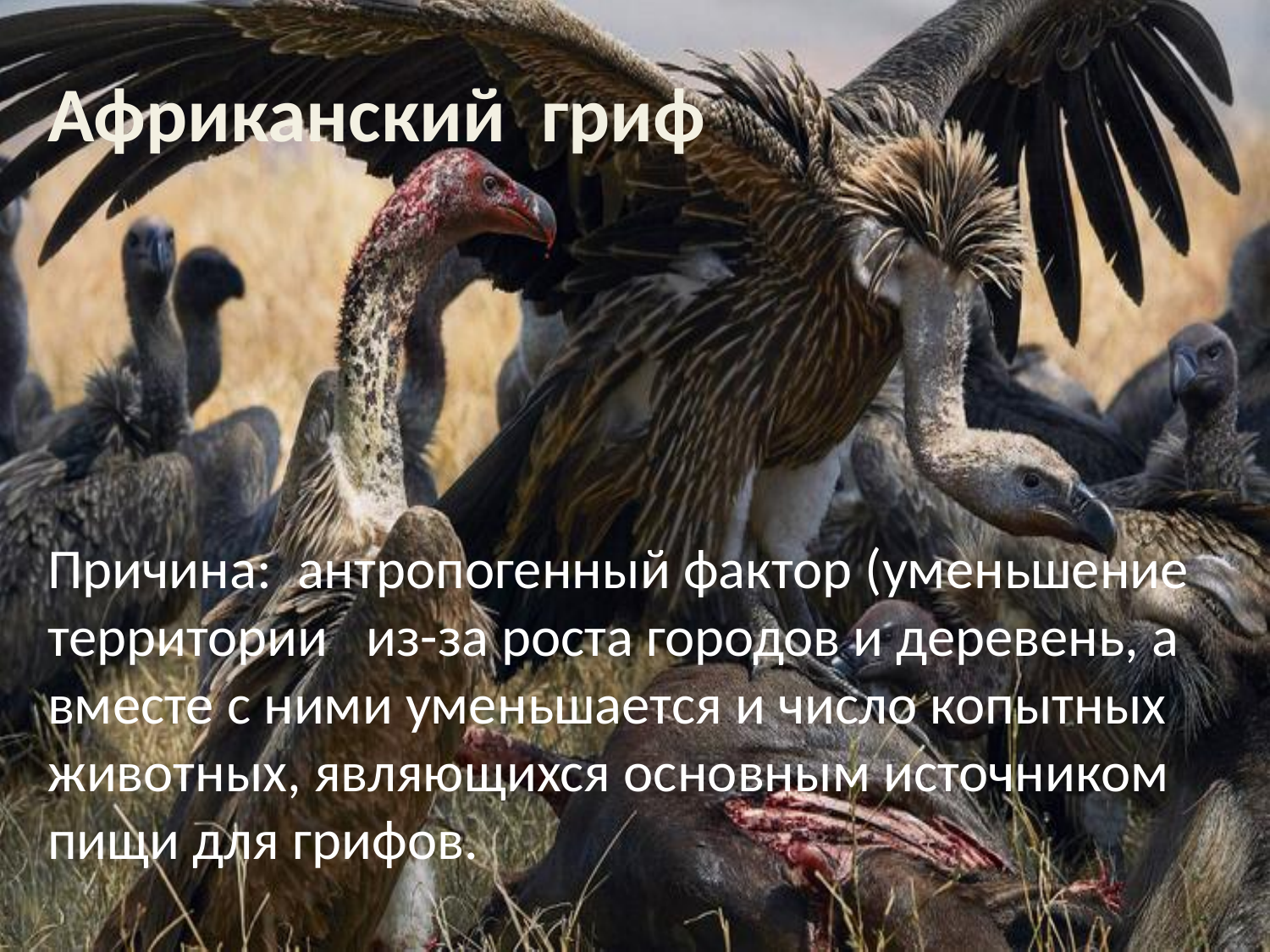

# Африканский  гриф
Причина:  антропогенный фактор (уменьшение  территории   из-за роста городов и деревень, а вместе с ними уменьшается и число копытных животных, являющихся основным источником пищи для грифов.